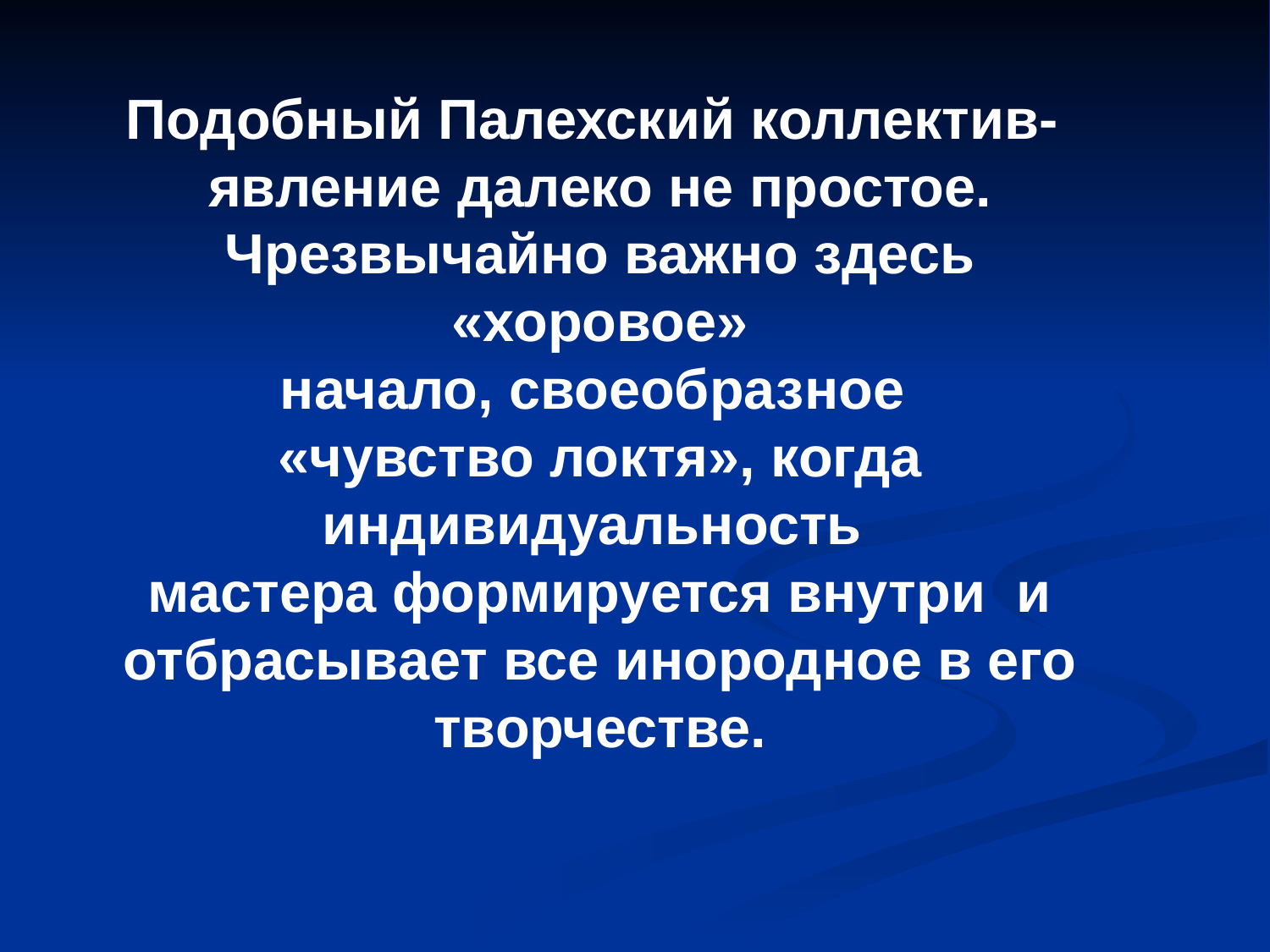

#
Подобный Палехский коллектив-
явление далеко не простое.
Чрезвычайно важно здесь «хоровое»
начало, своеобразное
«чувство локтя», когда индивидуальность
мастера формируется внутри  и отбрасывает все инородное в его творчестве.